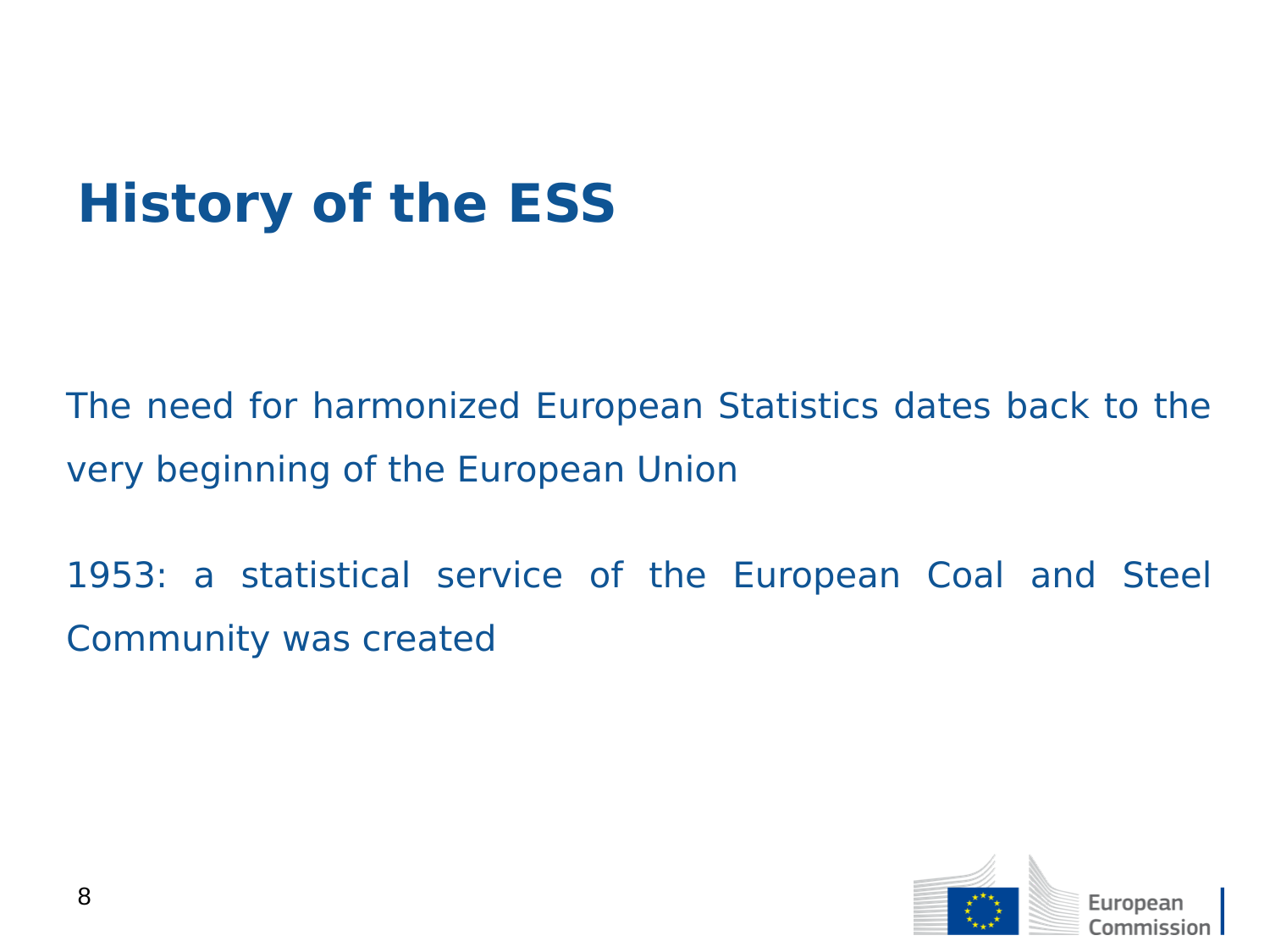

# History of the ESS
The need for harmonized European Statistics dates back to the very beginning of the European Union

1953: a statistical service of the European Coal and Steel Community was created

8